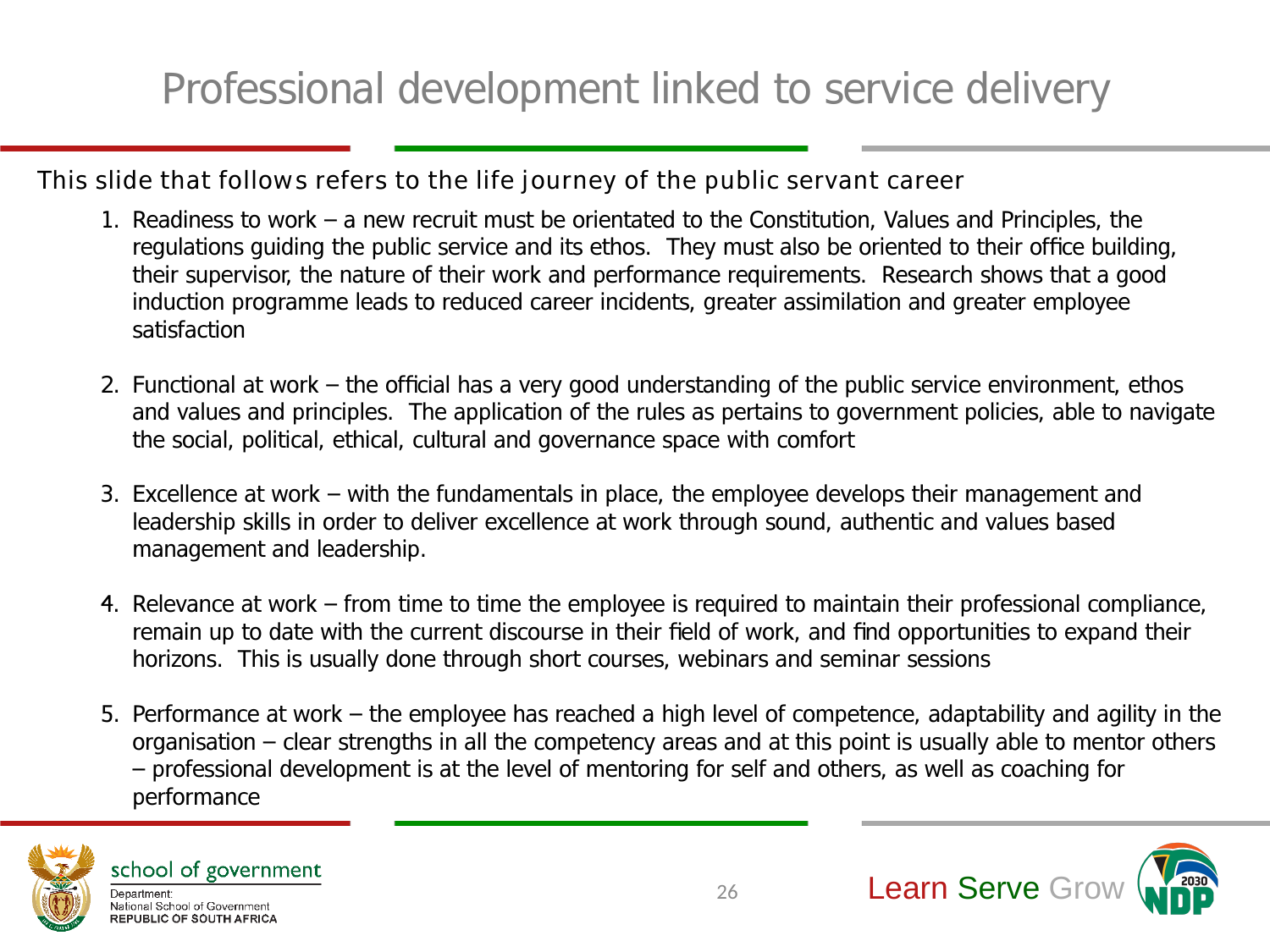

# Professional development linked to service delivery
This slide that follows refers to the life journey of the public servant career
Readiness to work – a new recruit must be orientated to the Constitution, Values and Principles, the regulations guiding the public service and its ethos.  They must also be oriented to their office building, their supervisor, the nature of their work and performance requirements.  Research shows that a good induction programme leads to reduced career incidents, greater assimilation and greater employee satisfaction

Functional at work – the official has a very good understanding of the public service environment, ethos and values and principles.  The application of the rules as pertains to government policies, able to navigate the social, political, ethical, cultural and governance space with comfort

Excellence at work – with the fundamentals in place, the employee develops their management and  leadership skills in order to deliver excellence at work through sound, authentic and values based management and leadership.

Relevance at work – from time to time the employee is required to maintain their professional compliance, remain up to date with the current discourse in their field of work, and find opportunities to expand their horizons.  This is usually done through short courses, webinars and seminar sessions

Performance at work – the employee has reached a high level of competence, adaptability and agility in the organisation – clear strengths in all the competency areas and at this point is usually able to mentor others – professional development is at the level of mentoring for self and others, as well as coaching for performance
26